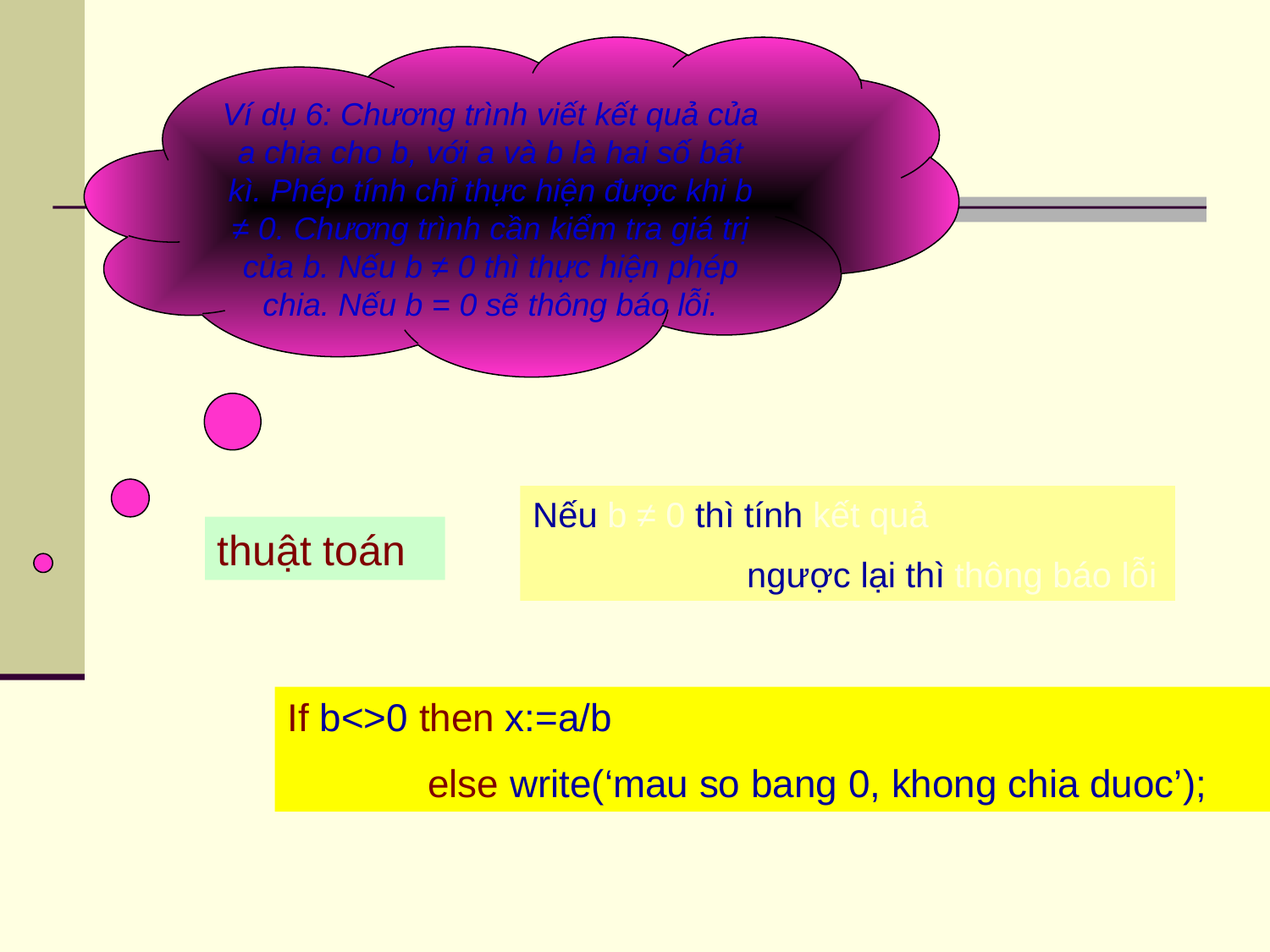

Ví dụ 6: Chương trình viết kết quả của a chia cho b, với a và b là hai số bất kì. Phép tính chỉ thực hiện được khi b ≠ 0. Chương trình cần kiểm tra giá trị của b. Nếu b ≠ 0 thì thực hiện phép chia. Nếu b = 0 sẽ thông báo lỗi.
Nếu b ≠ 0 thì tính kết quả
                      ngược lại thì thông báo lỗi
thuật toán
If b<>0 then x:=a/b
             else write(‘mau so bang 0, khong chia duoc’);